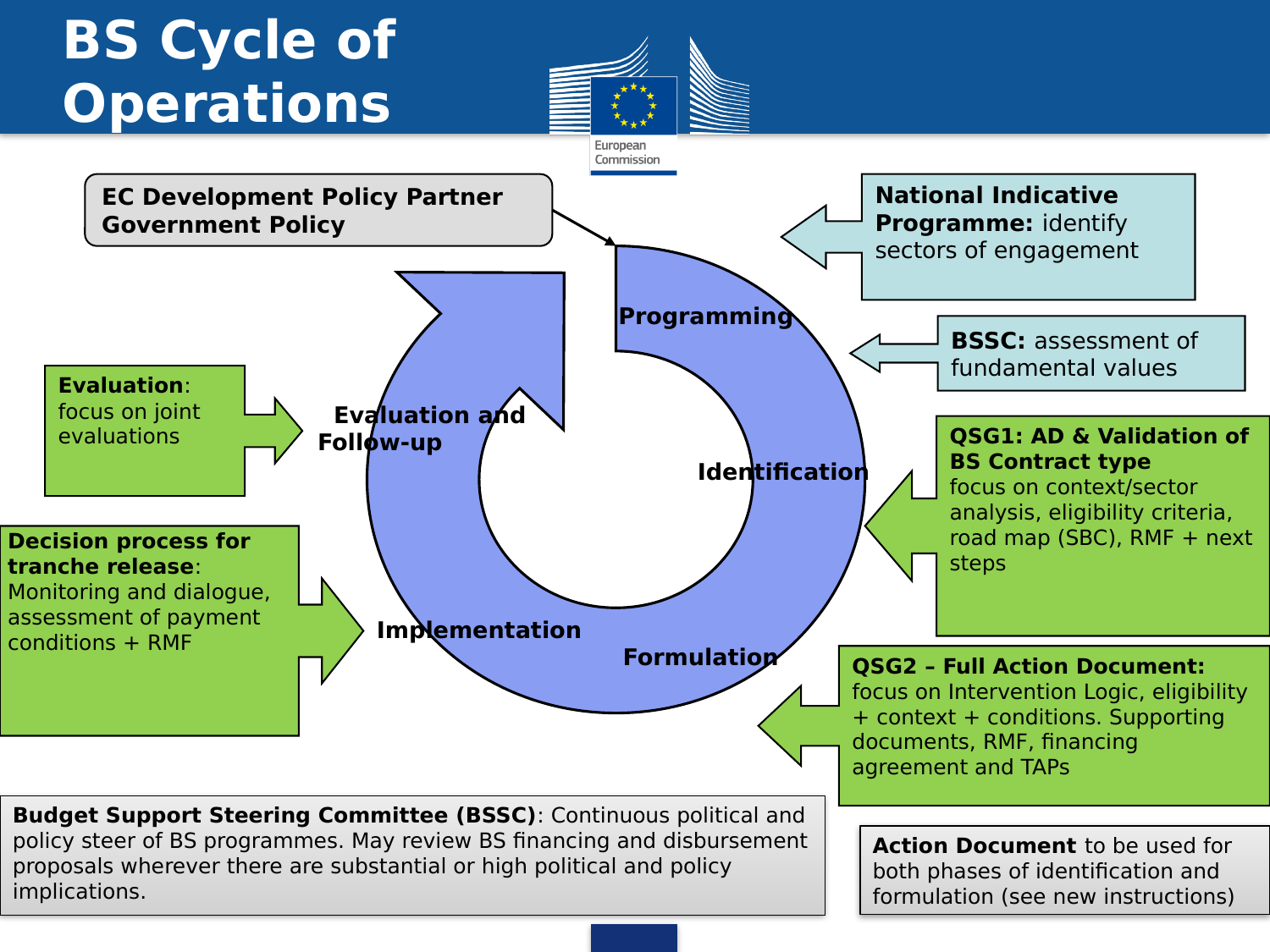

# BS Cycle of Operations
EC Development Policy Partner Government Policy
National Indicative Programme: identify sectors of engagement

Programming
BSSC: assessment of fundamental values
Evaluation: focus on joint evaluations
  Evaluation and Follow-up
QSG1: AD & Validation of BS Contract type
focus on context/sector analysis, eligibility criteria, road map (SBC), RMF + next steps
Identification
Decision process for tranche release:
Monitoring and dialogue, assessment of payment conditions + RMF
Implementation
Formulation
QSG2 – Full Action Document:
focus on Intervention Logic, eligibility + context + conditions. Supporting documents, RMF, financing agreement and TAPs
Budget Support Steering Committee (BSSC): Continuous political and policy steer of BS programmes. May review BS financing and disbursement proposals wherever there are substantial or high political and policy implications.
Action Document to be used for both phases of identification and formulation (see new instructions)
3